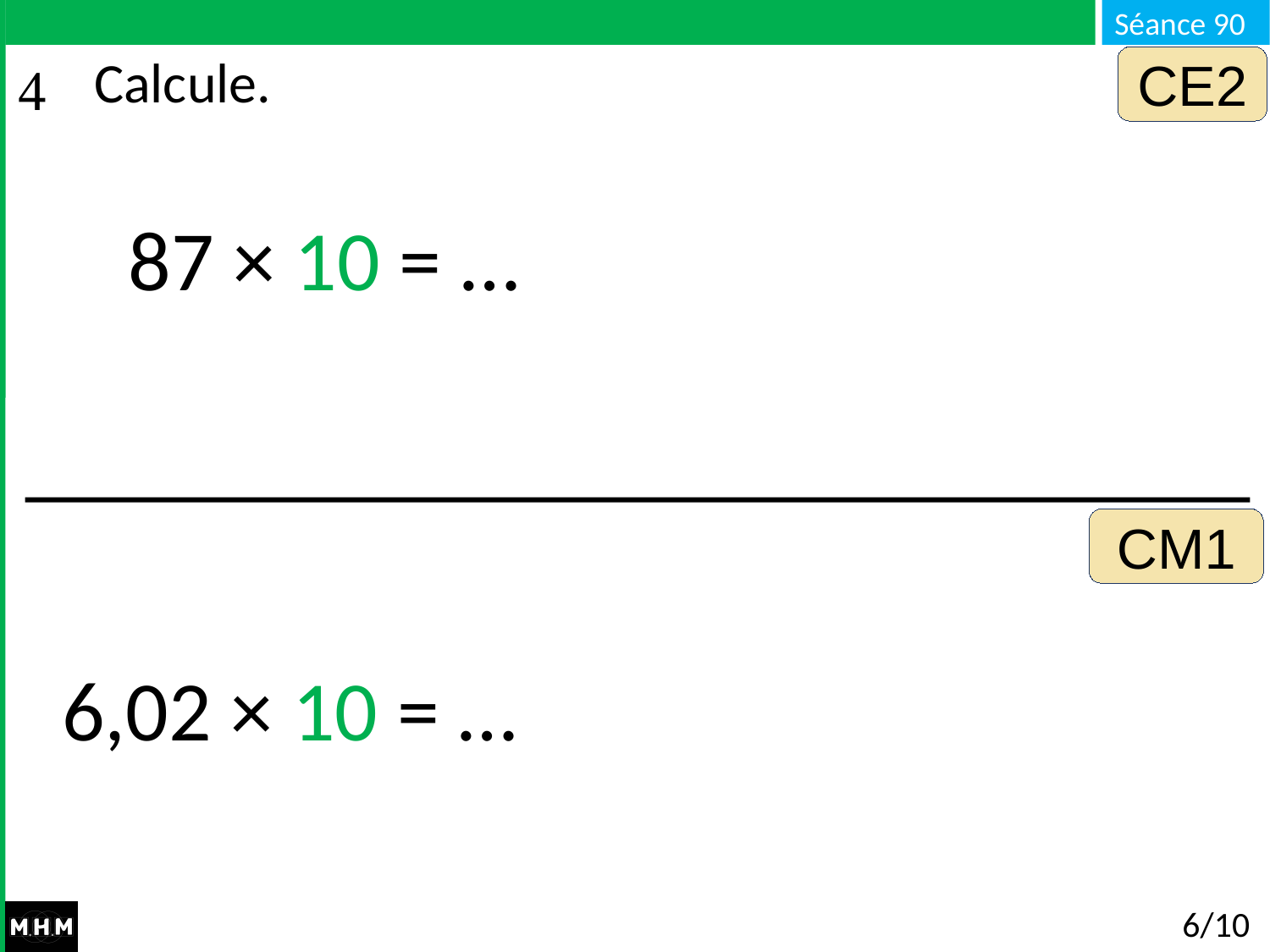

CE2
# Calcule.
87 × 10 = …

CM1
6,02 × 10 = …
6/10